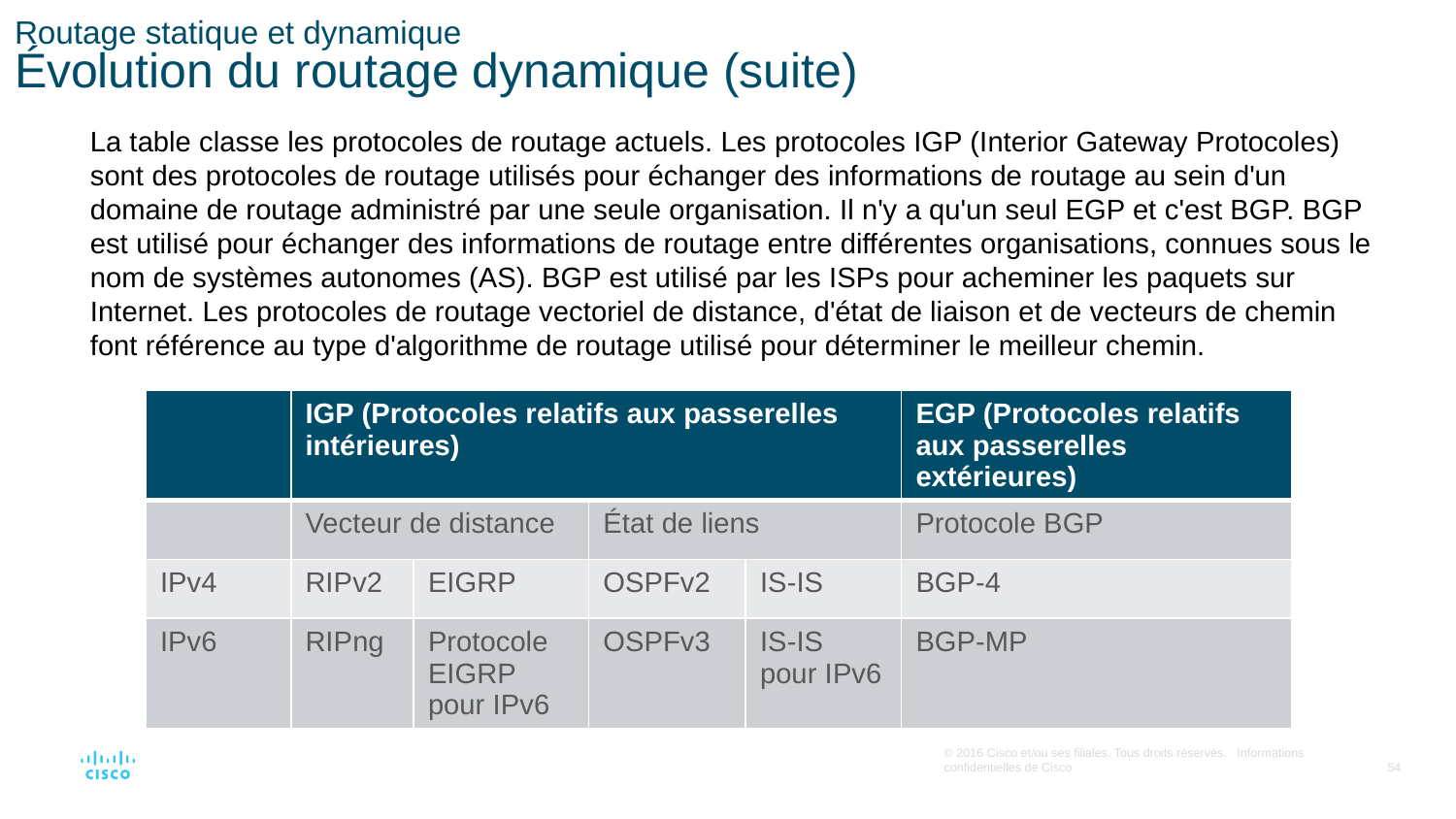

# Routage statique et dynamique Évolution du routage dynamique (suite)
La table classe les protocoles de routage actuels. Les protocoles IGP (Interior Gateway Protocoles) sont des protocoles de routage utilisés pour échanger des informations de routage au sein d'un domaine de routage administré par une seule organisation. Il n'y a qu'un seul EGP et c'est BGP. BGP est utilisé pour échanger des informations de routage entre différentes organisations, connues sous le nom de systèmes autonomes (AS). BGP est utilisé par les ISPs pour acheminer les paquets sur Internet. Les protocoles de routage vectoriel de distance, d'état de liaison et de vecteurs de chemin font référence au type d'algorithme de routage utilisé pour déterminer le meilleur chemin.
|  | IGP (Protocoles relatifs aux passerelles intérieures) |  |  |  | EGP (Protocoles relatifs aux passerelles extérieures) |
| --- | --- | --- | --- | --- | --- |
|  | Vecteur de distance |  | État de liens |  | Protocole BGP |
| IPv4 | RIPv2 | EIGRP | OSPFv2 | IS-IS | BGP-4 |
| IPv6 | RIPng | Protocole EIGRP pour IPv6 | OSPFv3 | IS-IS pour IPv6 | BGP-MP |